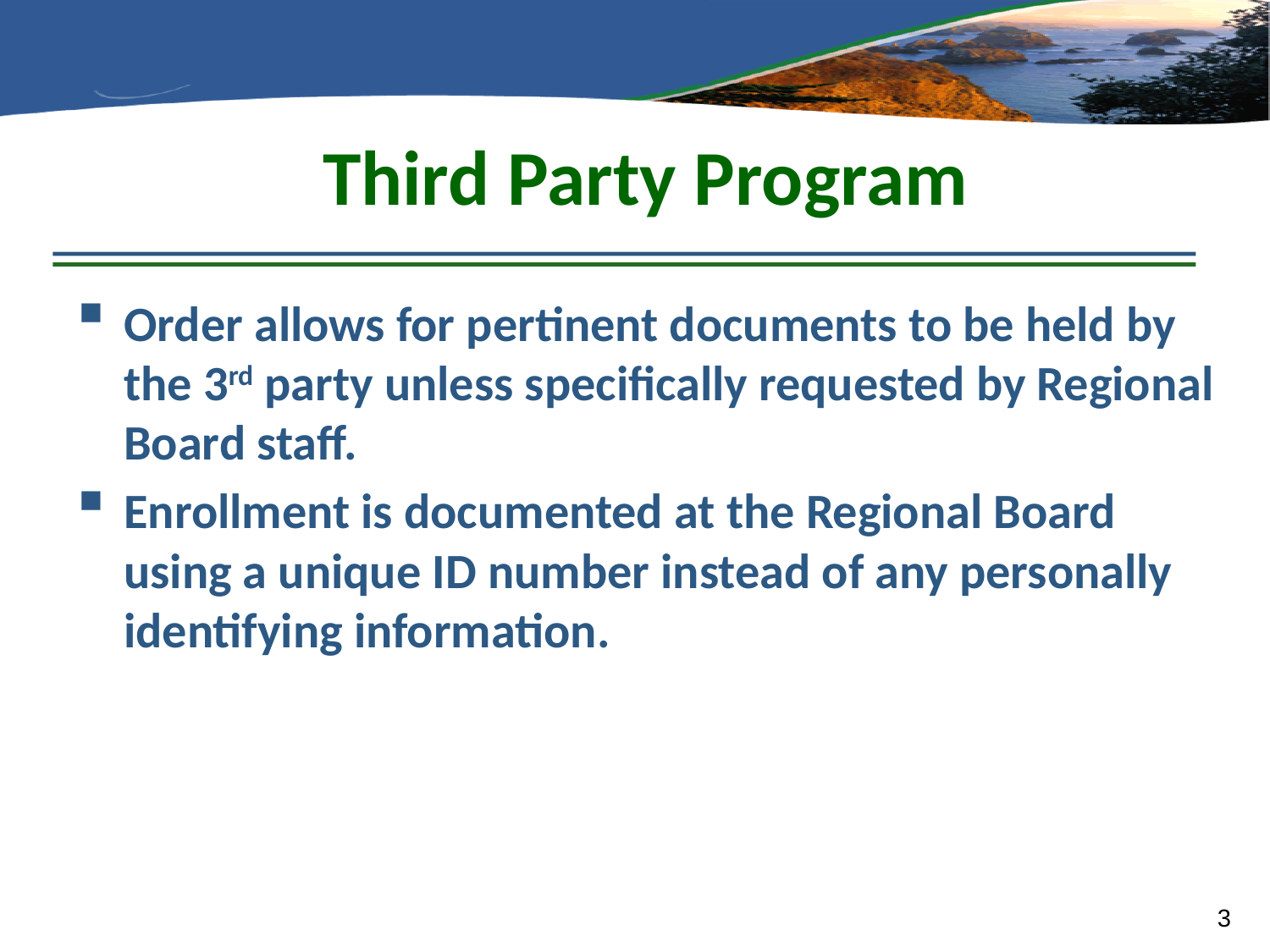

# Third Party Program

Order allows for pertinent documents to be held by the 3rd party unless specifically requested by Regional Board staff.
Enrollment is documented at the Regional Board using a unique ID number instead of any personally identifying information.
3